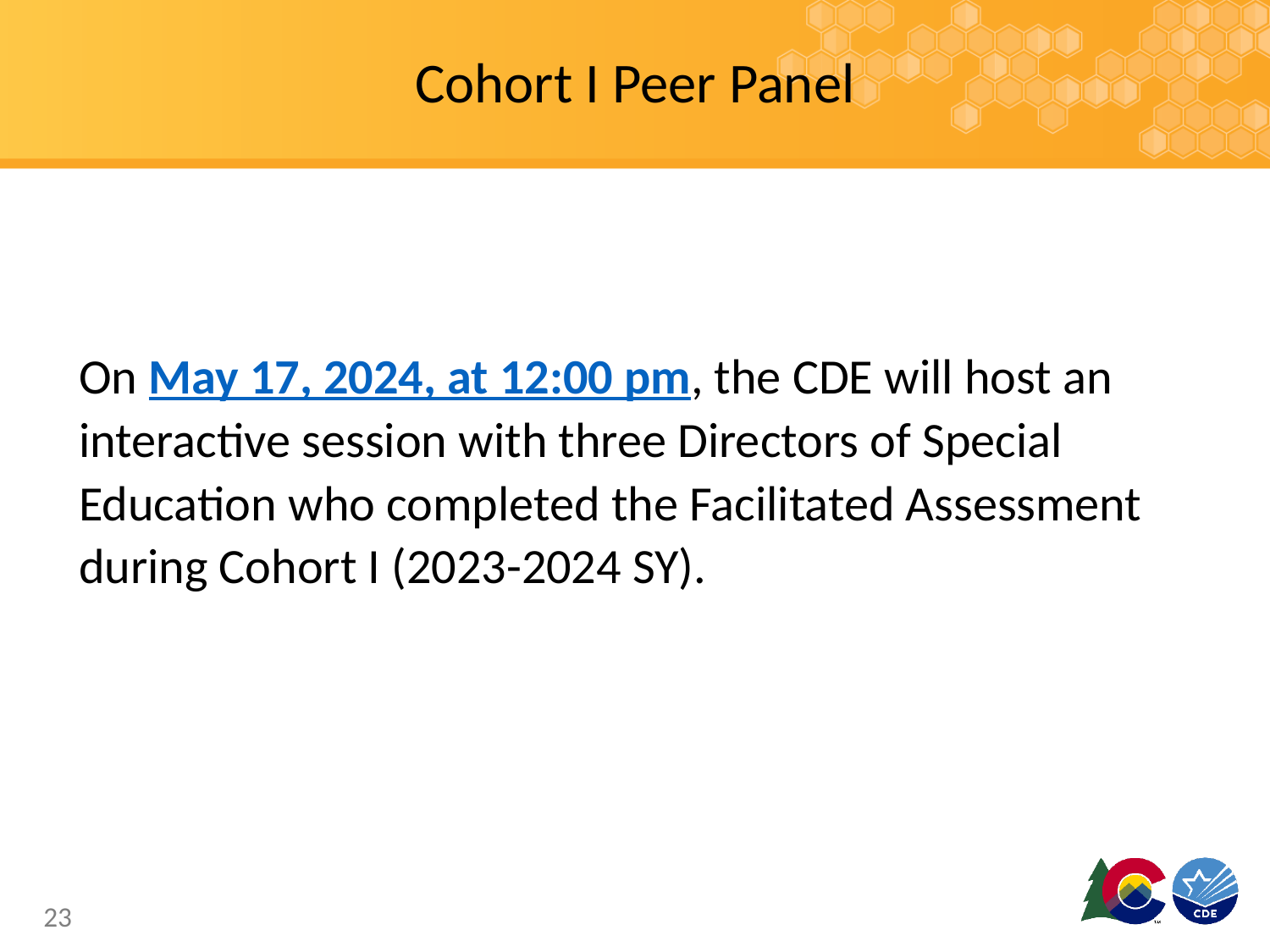

# Cohort I Peer Panel

On May 17, 2024, at 12:00 pm, the CDE will host an interactive session with three Directors of Special Education who completed the Facilitated Assessment during Cohort I (2023-2024 SY).

23